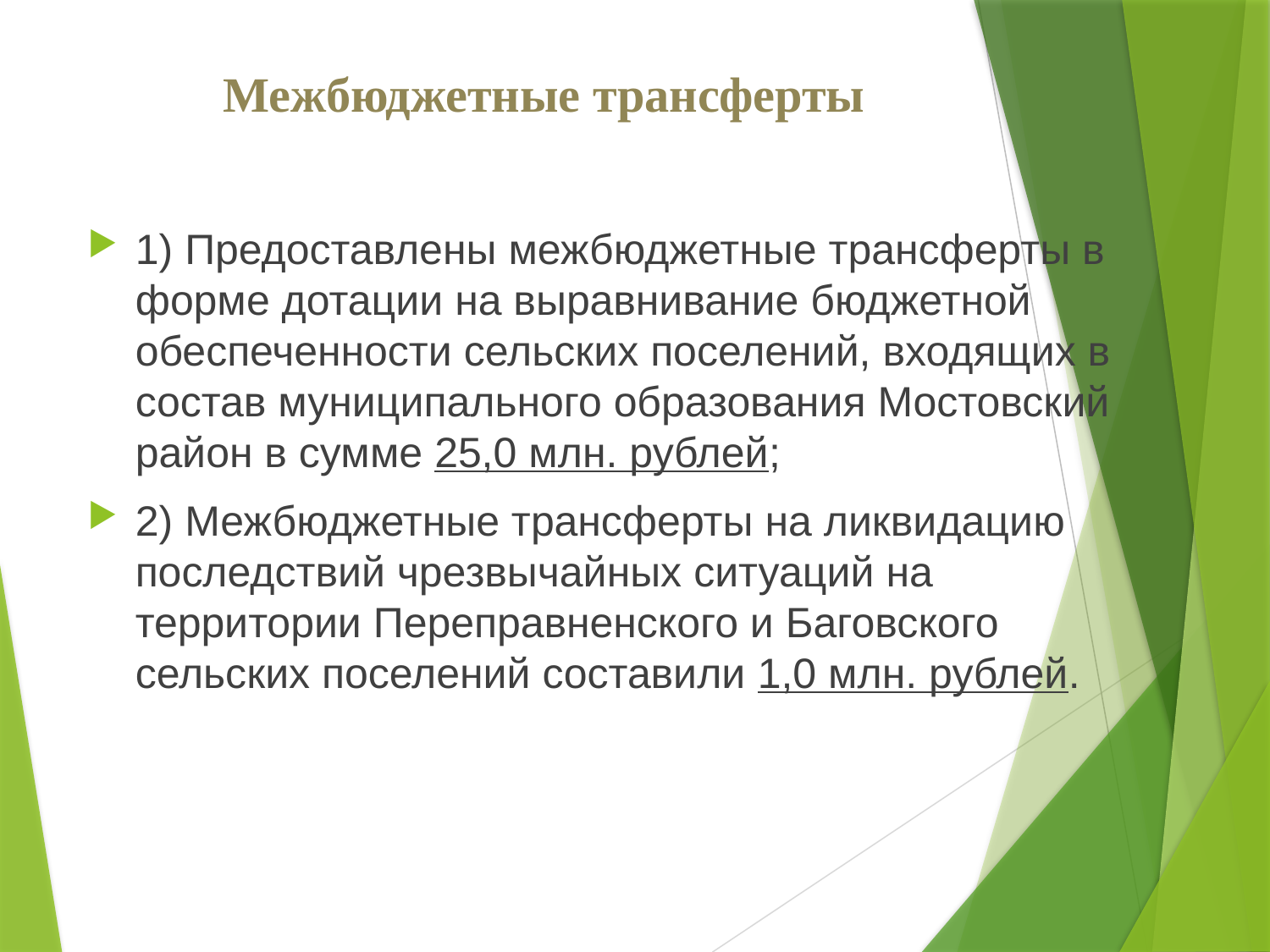

# Межбюджетные трансферты
1) Предоставлены межбюджетные трансферты в форме дотации на выравнивание бюджетной обеспеченности сельских поселений, входящих в состав муниципального образования Мостовский район в сумме 25,0 млн. рублей;
2) Межбюджетные трансферты на ликвидацию последствий чрезвычайных ситуаций на территории Переправненского и Баговского сельских поселений составили 1,0 млн. рублей.